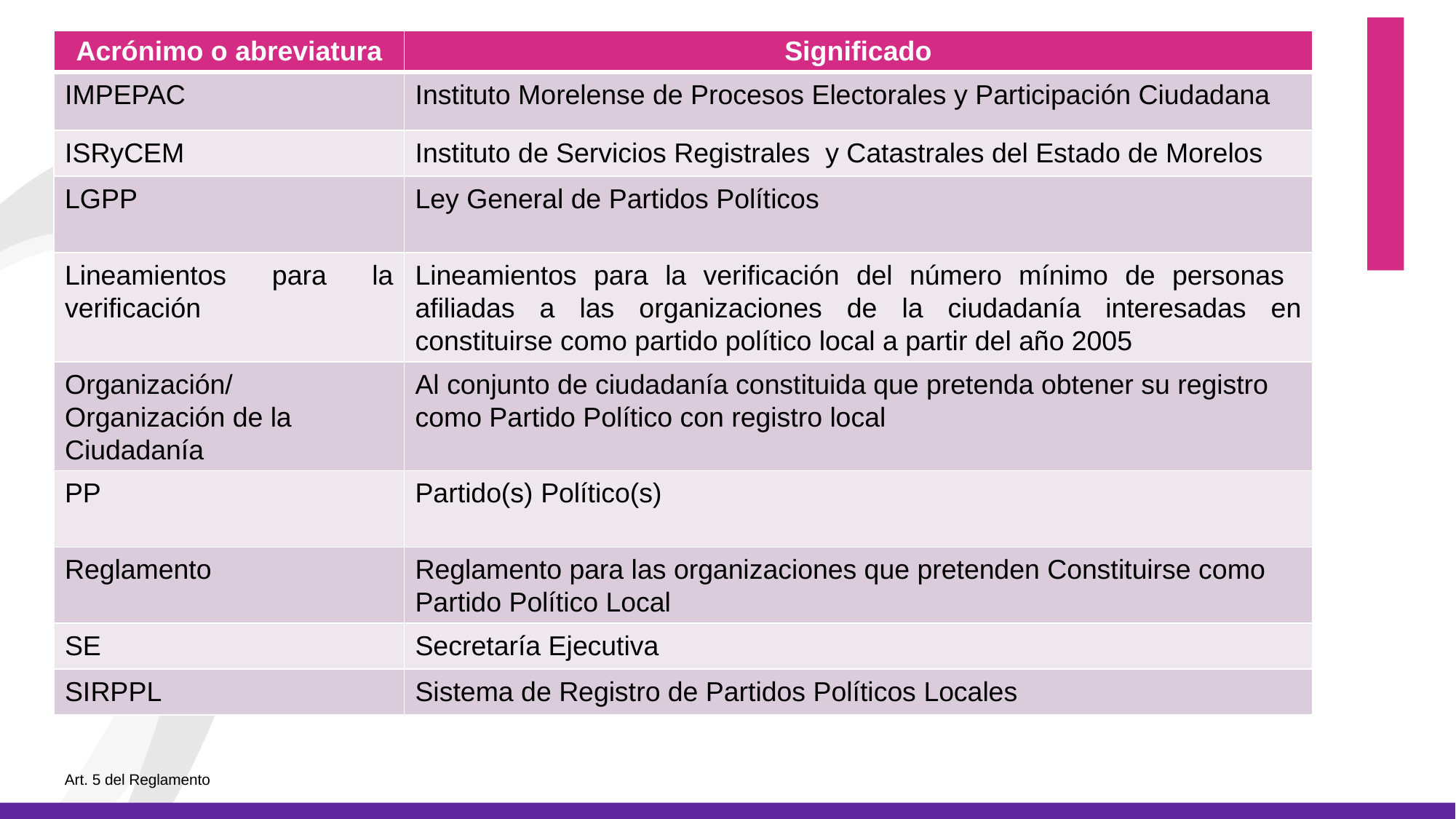

| Acrónimo o abreviatura | Significado |
| --- | --- |
| IMPEPAC | Instituto Morelense de Procesos Electorales y Participación Ciudadana |
| ISRyCEM | Instituto de Servicios Registrales y Catastrales del Estado de Morelos |
| LGPP | Ley General de Partidos Políticos |
| Lineamientos para la verificación | Lineamientos para la verificación del número mínimo de personas afiliadas a las organizaciones de la ciudadanía interesadas en constituirse como partido político local a partir del año 2005 |
| Organización/ Organización de la Ciudadanía | Al conjunto de ciudadanía constituida que pretenda obtener su registro como Partido Político con registro local |
| PP | Partido(s) Político(s) |
| Reglamento | Reglamento para las organizaciones que pretenden Constituirse como Partido Político Local |
| SE | Secretaría Ejecutiva |
| SIRPPL | Sistema de Registro de Partidos Políticos Locales |
Cuerpo del texto
Art. 5 del Reglamento